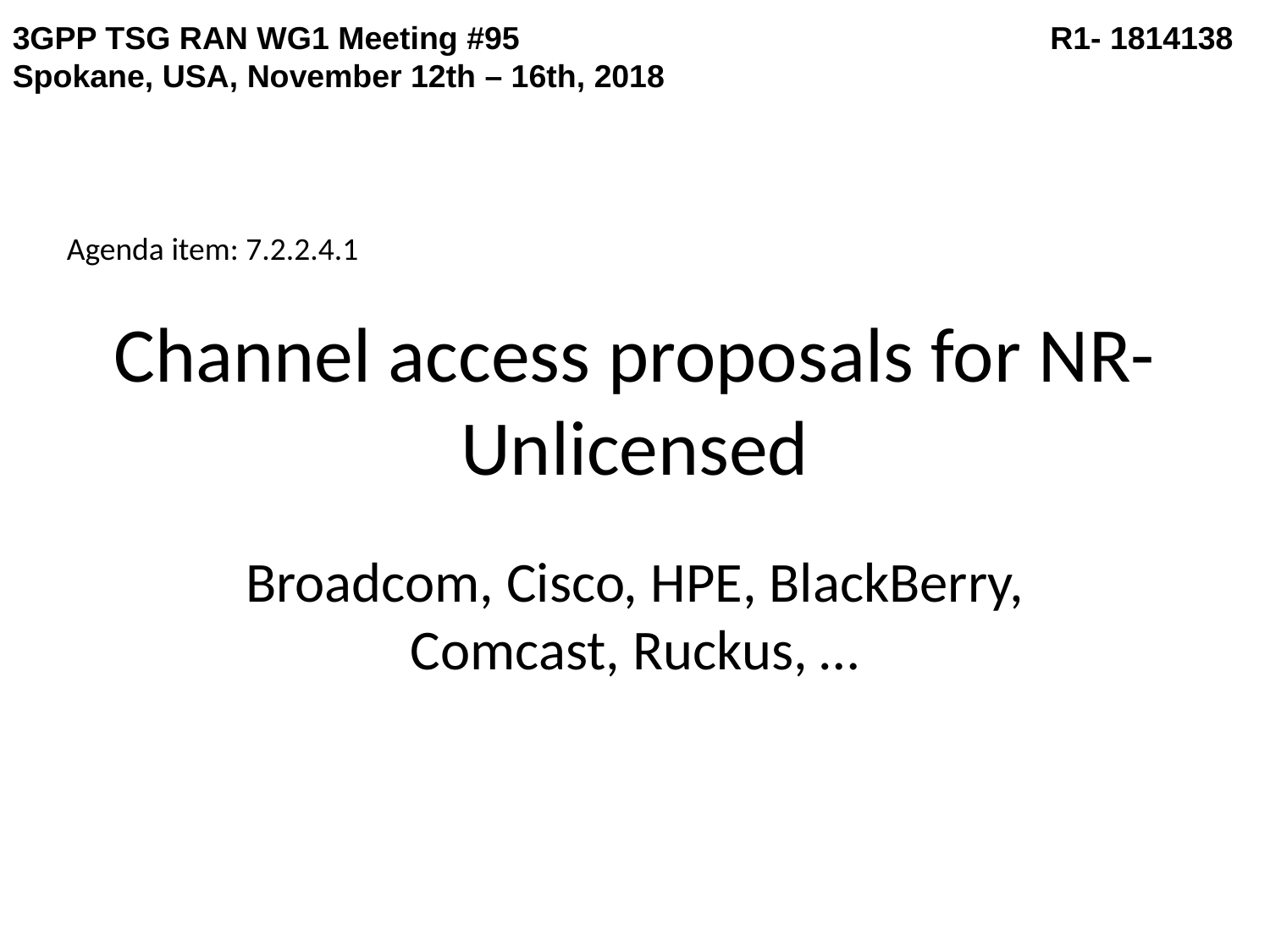

3GPP TSG RAN WG1 Meeting #95	R1- 1814138
Spokane, USA, November 12th – 16th, 2018
Agenda item: 7.2.2.4.1
# Channel access proposals for NR-Unlicensed
Broadcom, Cisco, HPE, BlackBerry, Comcast, Ruckus, …